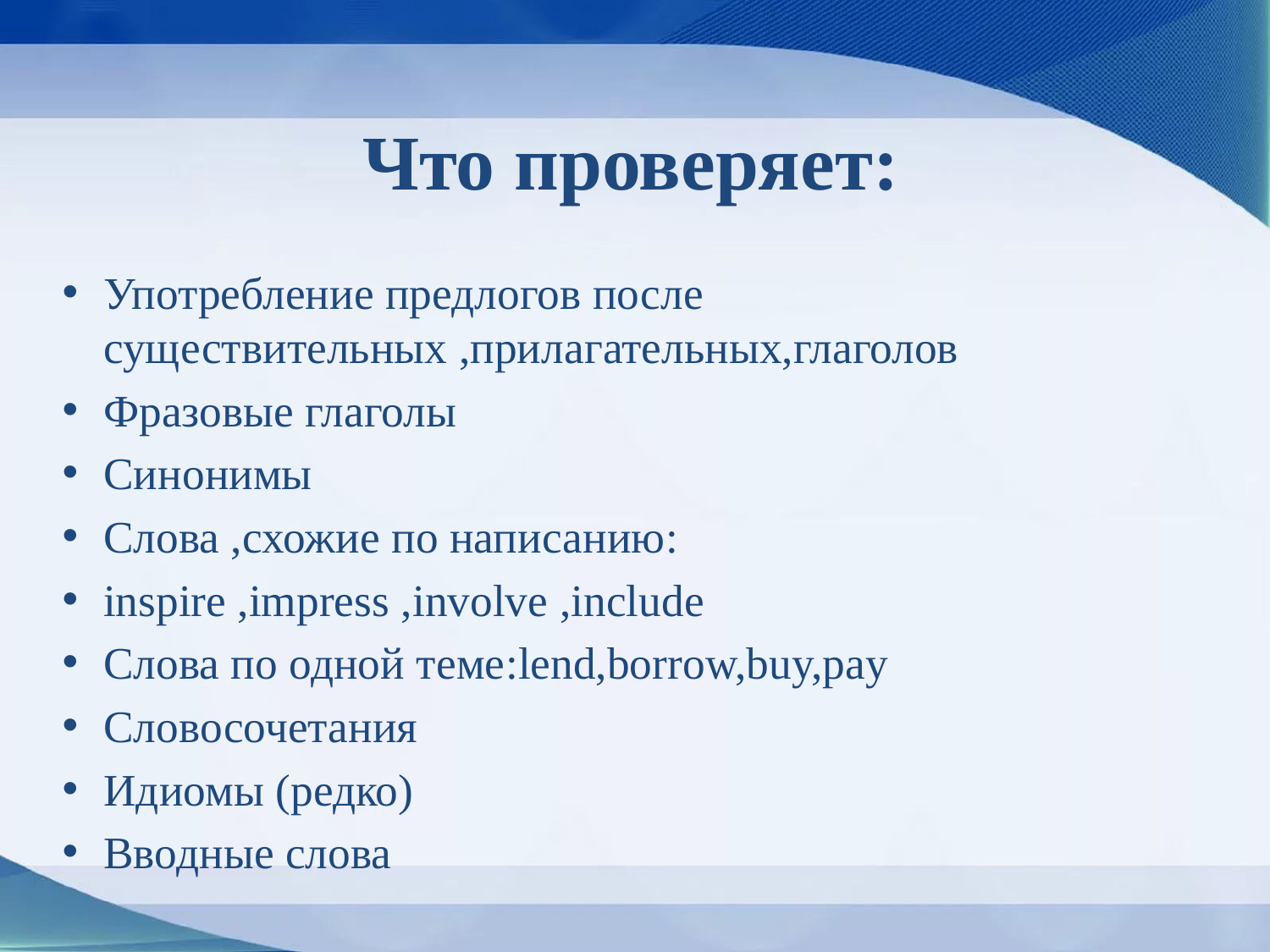

# Что проверяет:
Употребление предлогов после существительных ,прилагательных,глаголов
Фразовые глаголы
Синонимы
Слова ,схожие по написанию:
inspire ,impress ,involve ,include
Слова по одной теме:lend,borrow,buy,pay
Словосочетания
Идиомы (редко)
Вводные слова